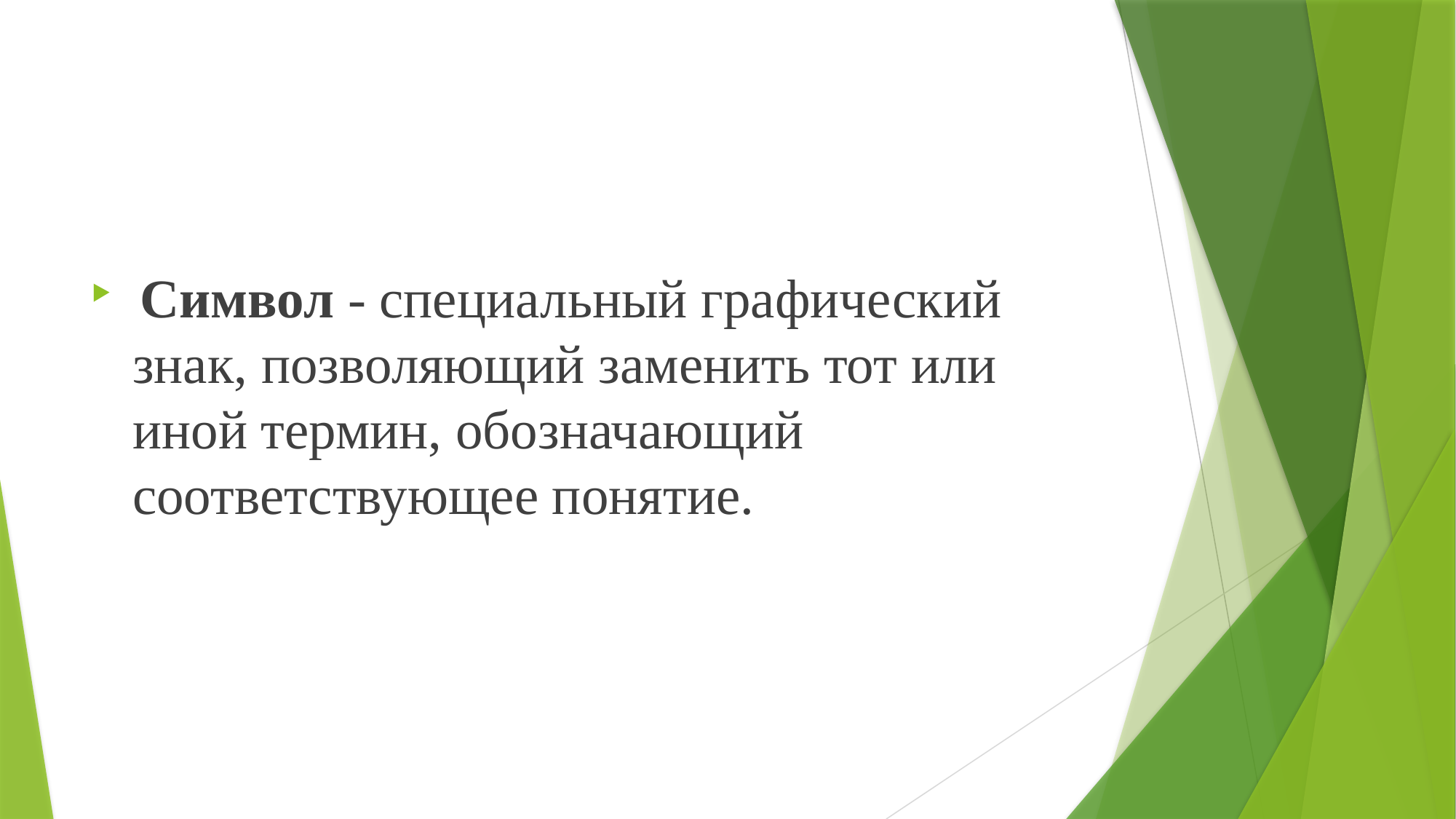

#
 Символ - специальный графический знак, позволяющий заменить тот или иной термин, обозначающий соответствующее понятие.